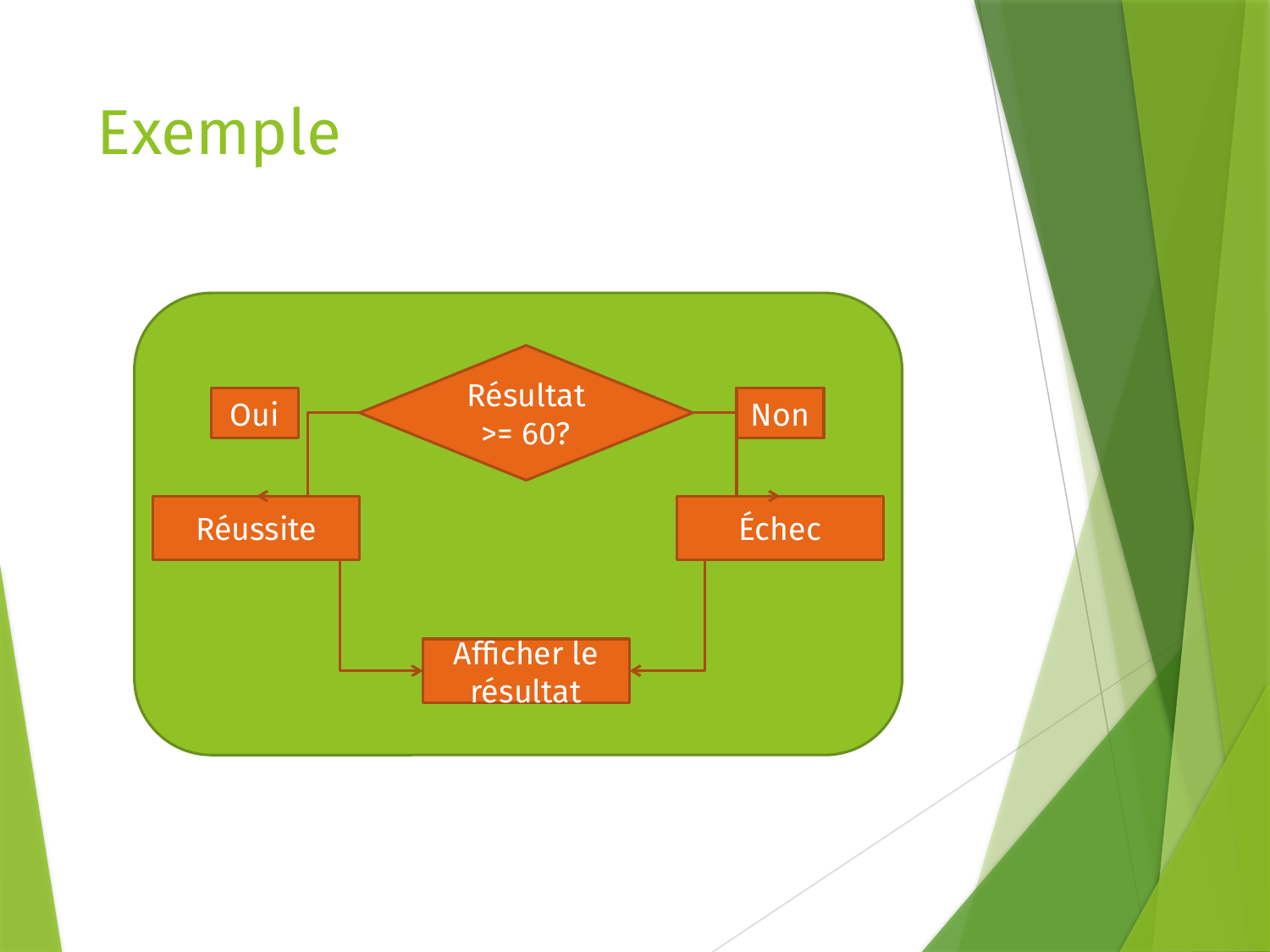

# Exemple

Résultat >= 60?
Oui
Non
Réussite
Échec
Afficher le résultat